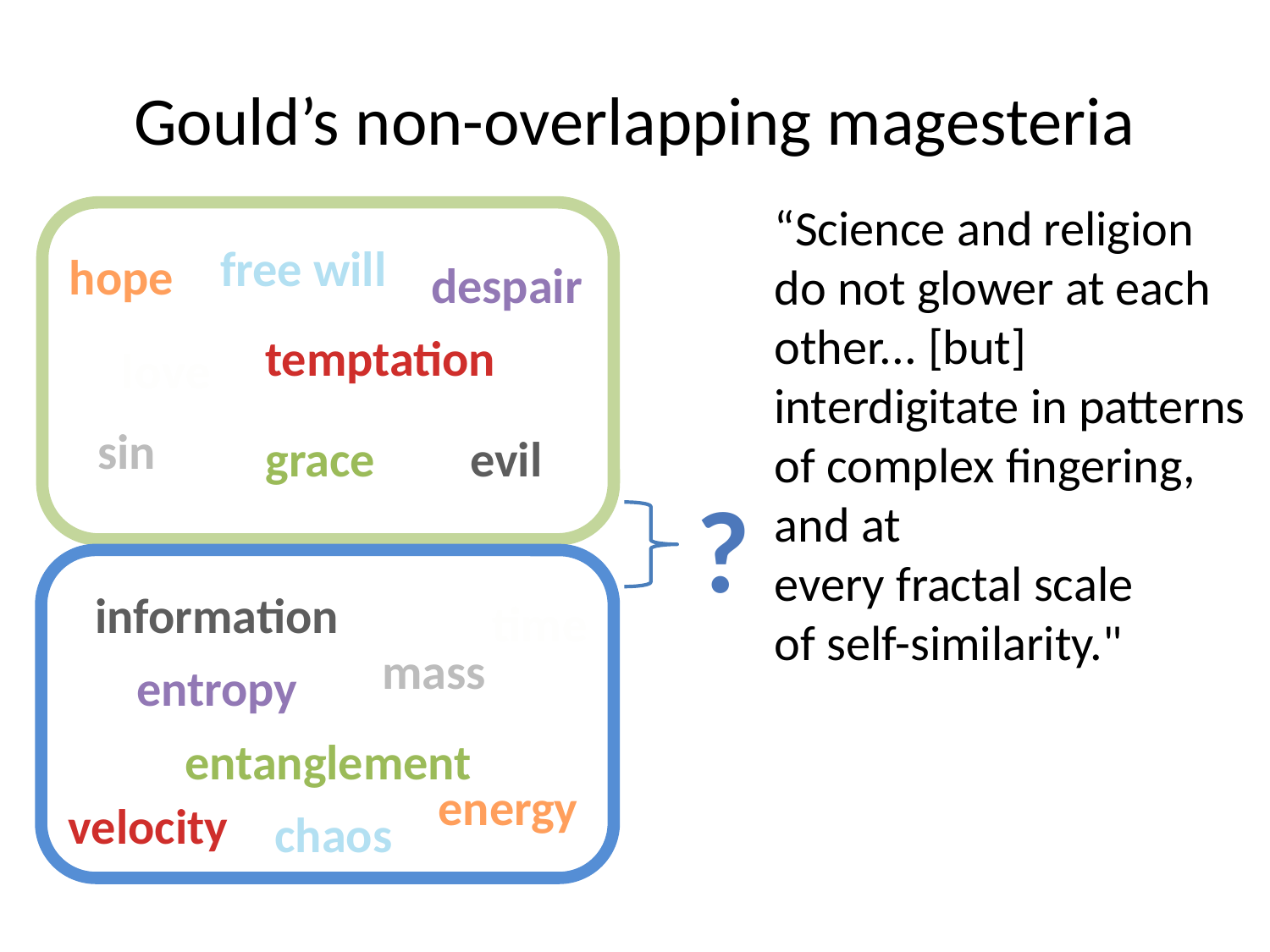

# Gould’s non-overlapping magesteria
“Science and religion do not glower at each other... [but] interdigitate in patterns of complex fingering, and at every fractal scale of self-similarity."

free will
hope
despair
temptation
love
sin
grace
evil
?

information
time
mass
entropy
entanglement
energy
velocity
chaos